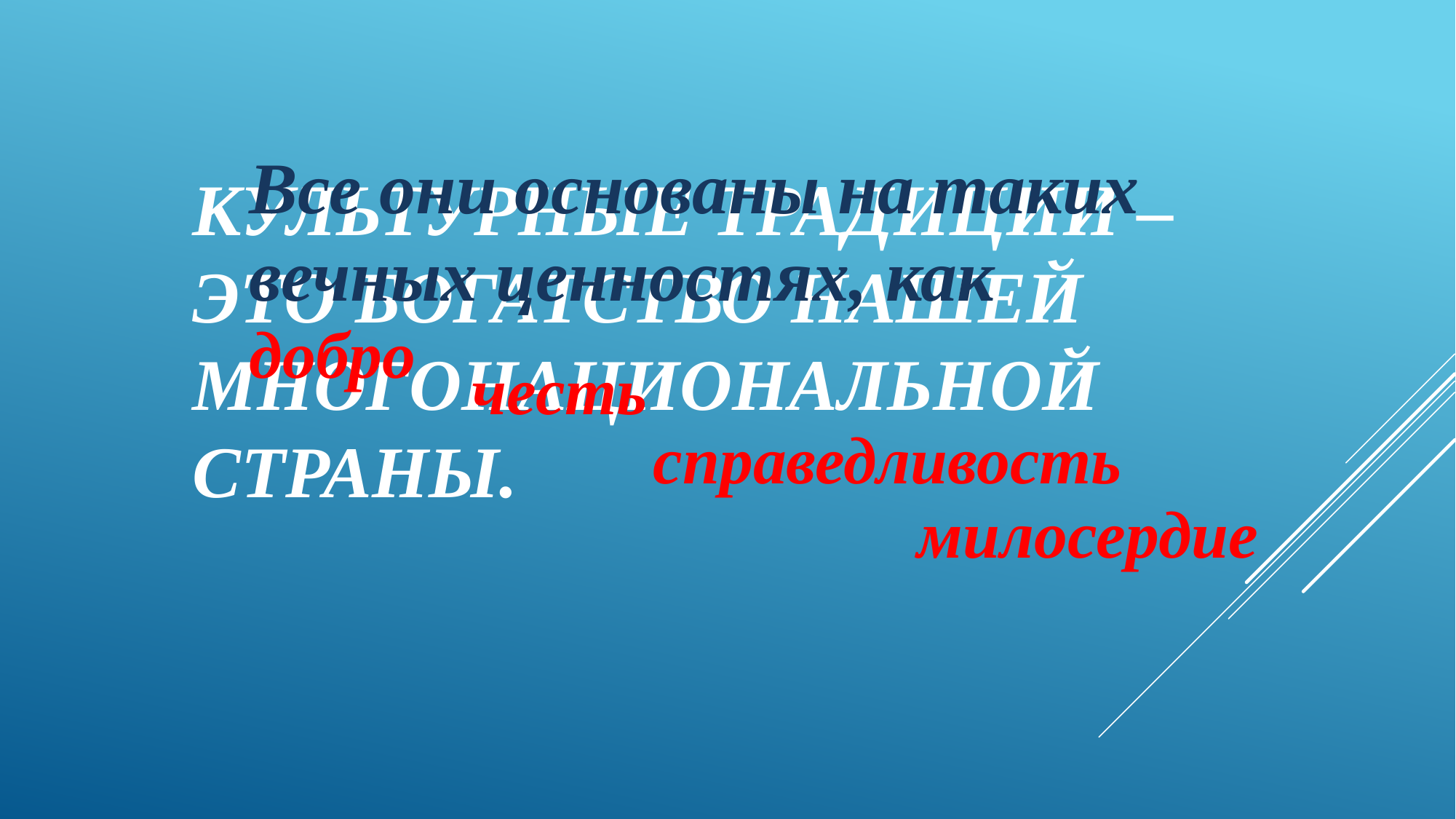

Все они основаны на таких вечных ценностях, как
# Культурные традиции – это богатство нашей многонациональной страны.
добро
честь
справедливость
милосердие